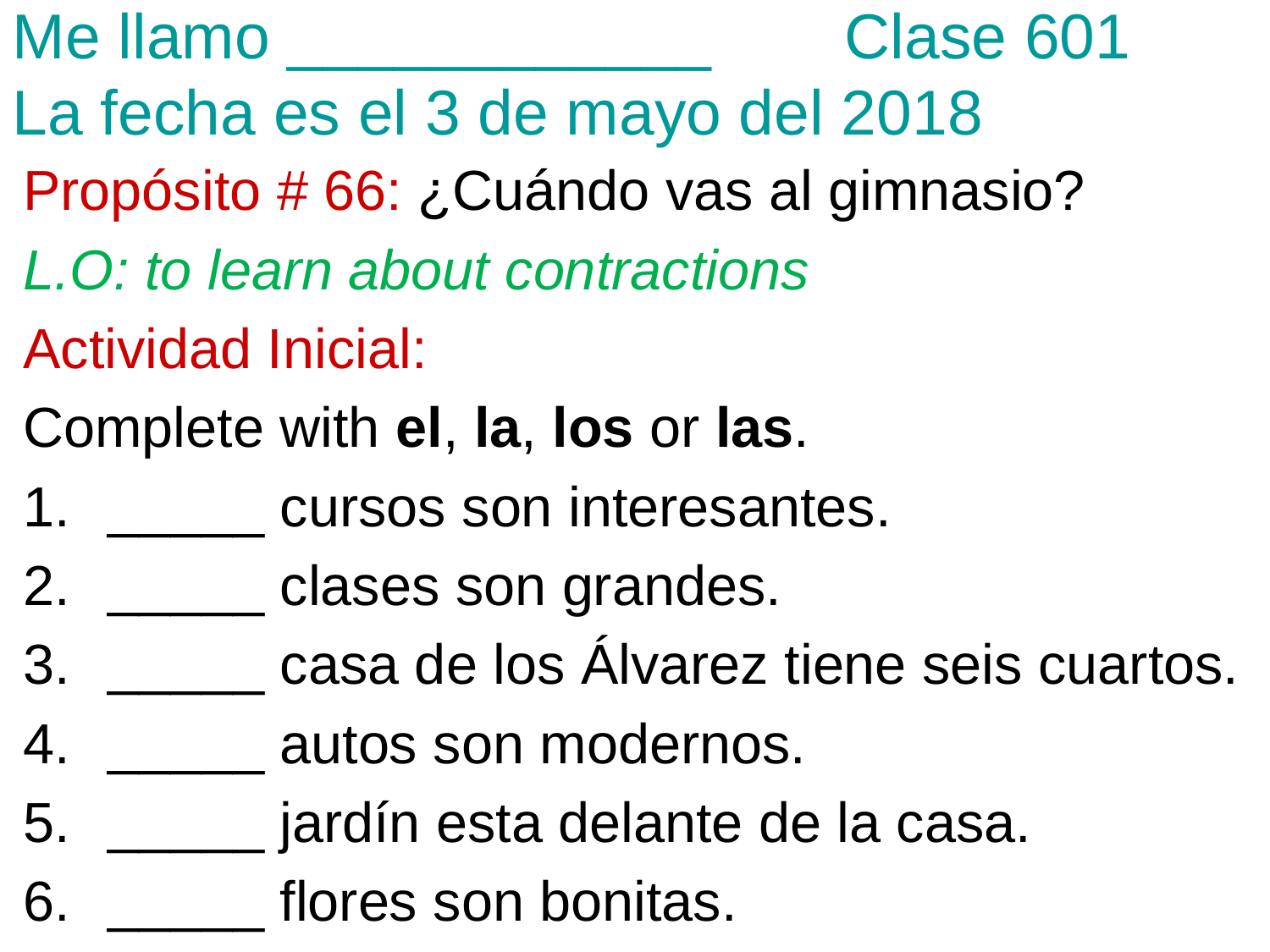

Me llamo ____________	    Clase 601
La fecha es el 3 de mayo del 2018
Propósito # 66: ¿Cuándo vas al gimnasio?
L.O: to learn about contractions
Actividad Inicial:
Complete with el, la, los or las.
_____ cursos son interesantes.
_____ clases son grandes.
_____ casa de los Álvarez tiene seis cuartos.
_____ autos son modernos.
_____ jardín esta delante de la casa.
_____ flores son bonitas.